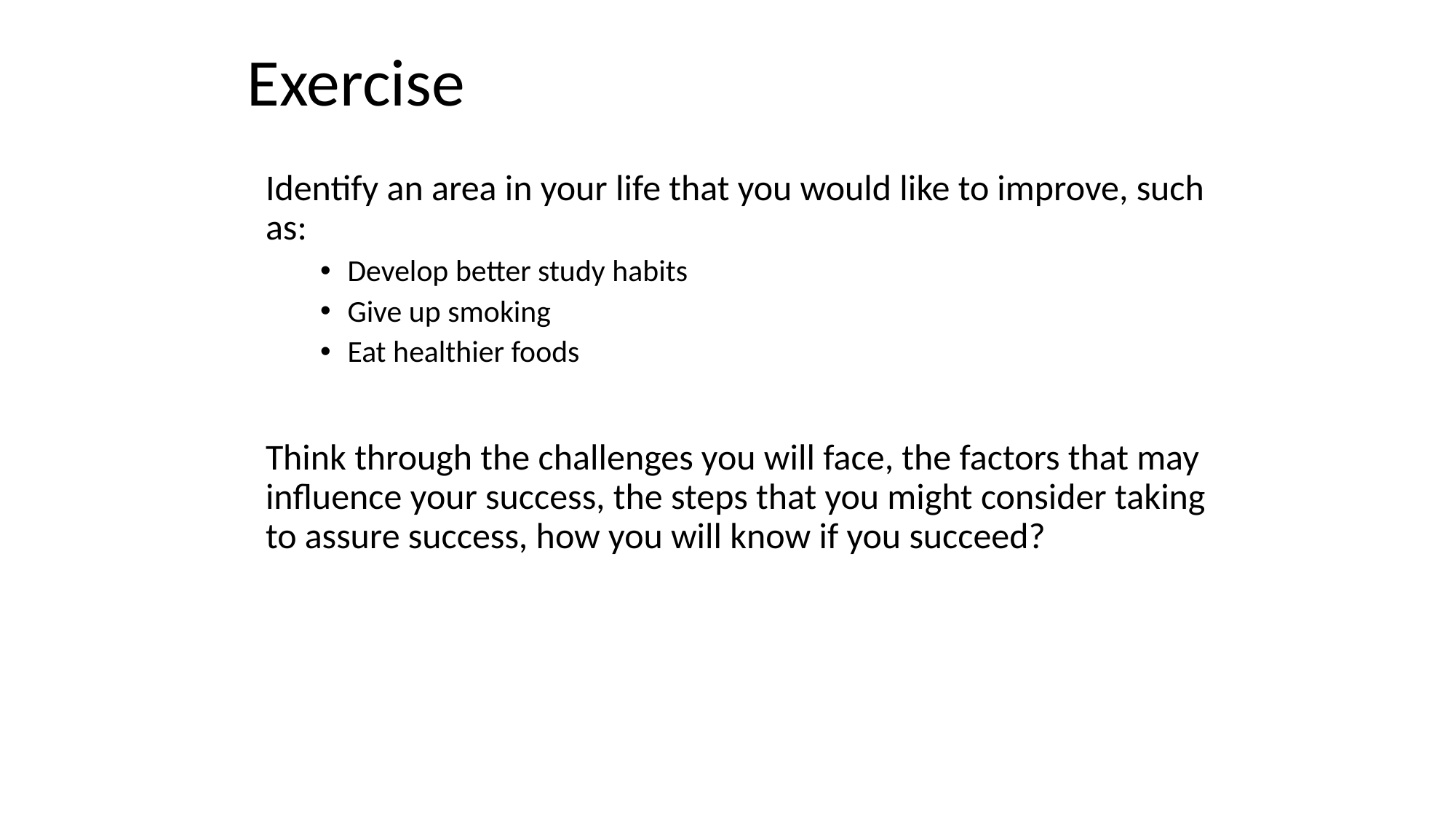

Exercise
Identify an area in your life that you would like to improve, such as:
Develop better study habits
Give up smoking
Eat healthier foods

Think through the challenges you will face, the factors that may influence your success, the steps that you might consider taking to assure success, how you will know if you succeed?